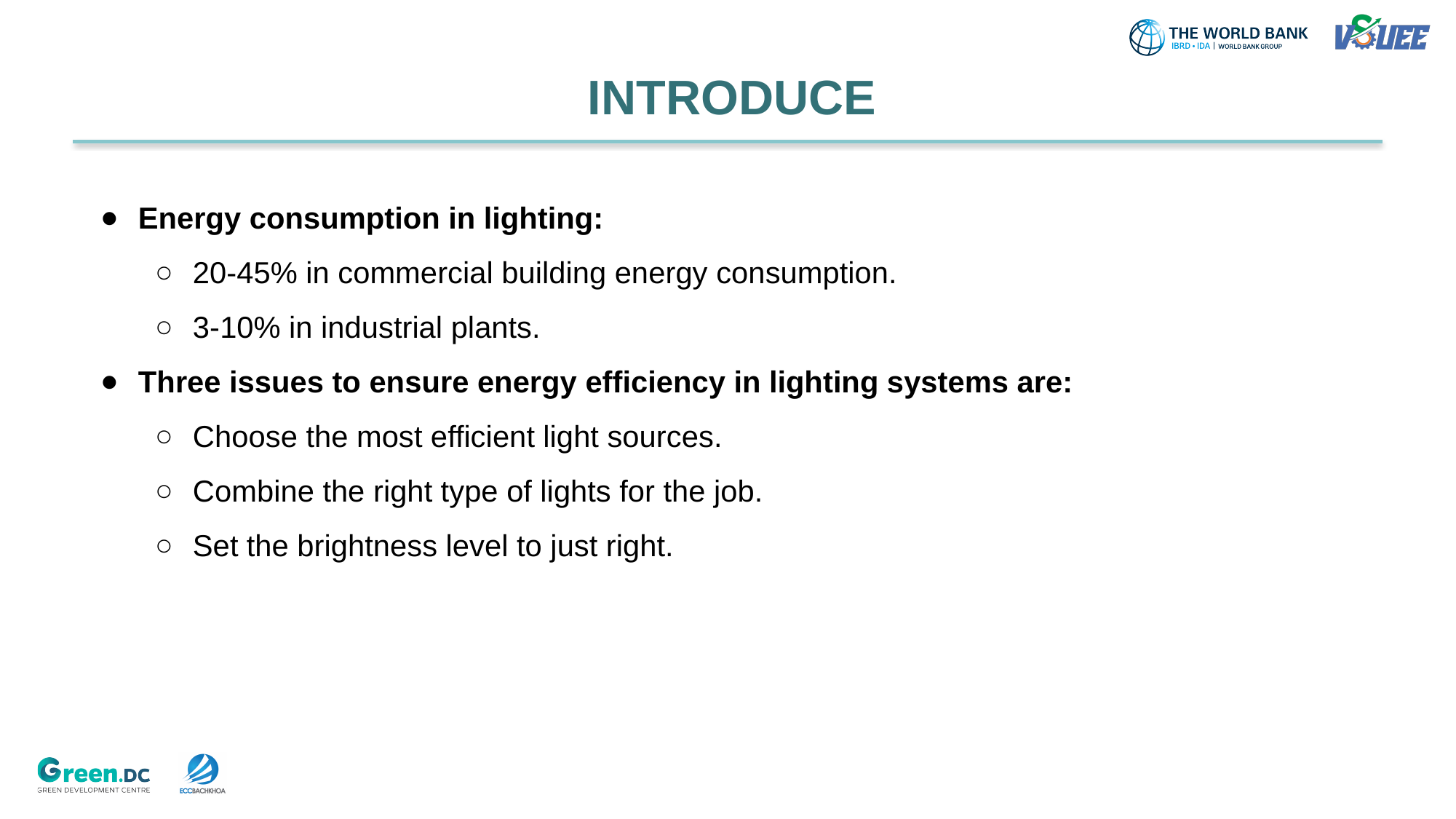

# INTRODUCE
Energy consumption in lighting:
20-45% in commercial building energy consumption.
3-10% in industrial plants.
Three issues to ensure energy efficiency in lighting systems are:
Choose the most efficient light sources.
Combine the right type of lights for the job.
Set the brightness level to just right.